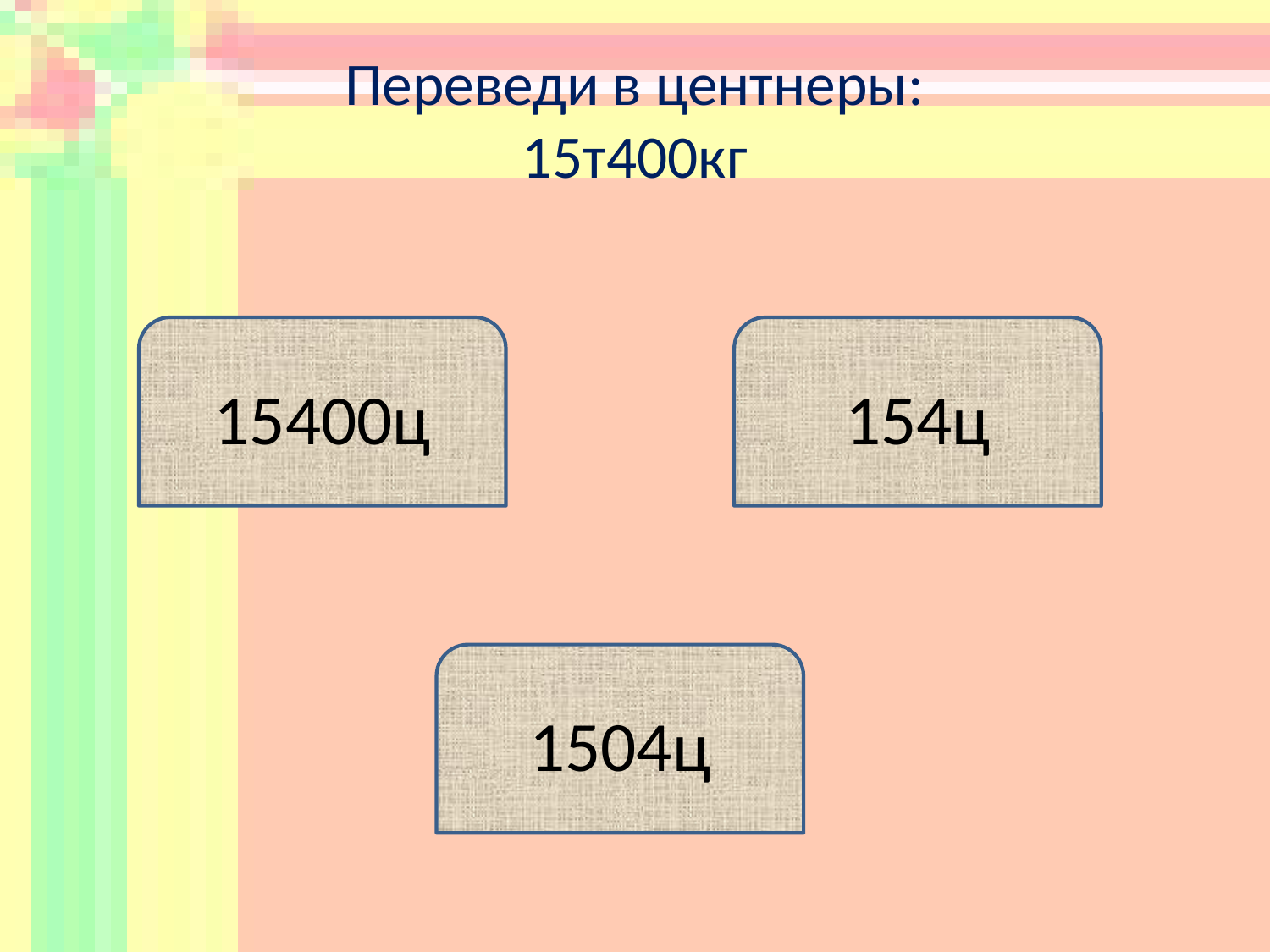

# Переведи в центнеры: 15т400кг
15400ц
154ц
1504ц